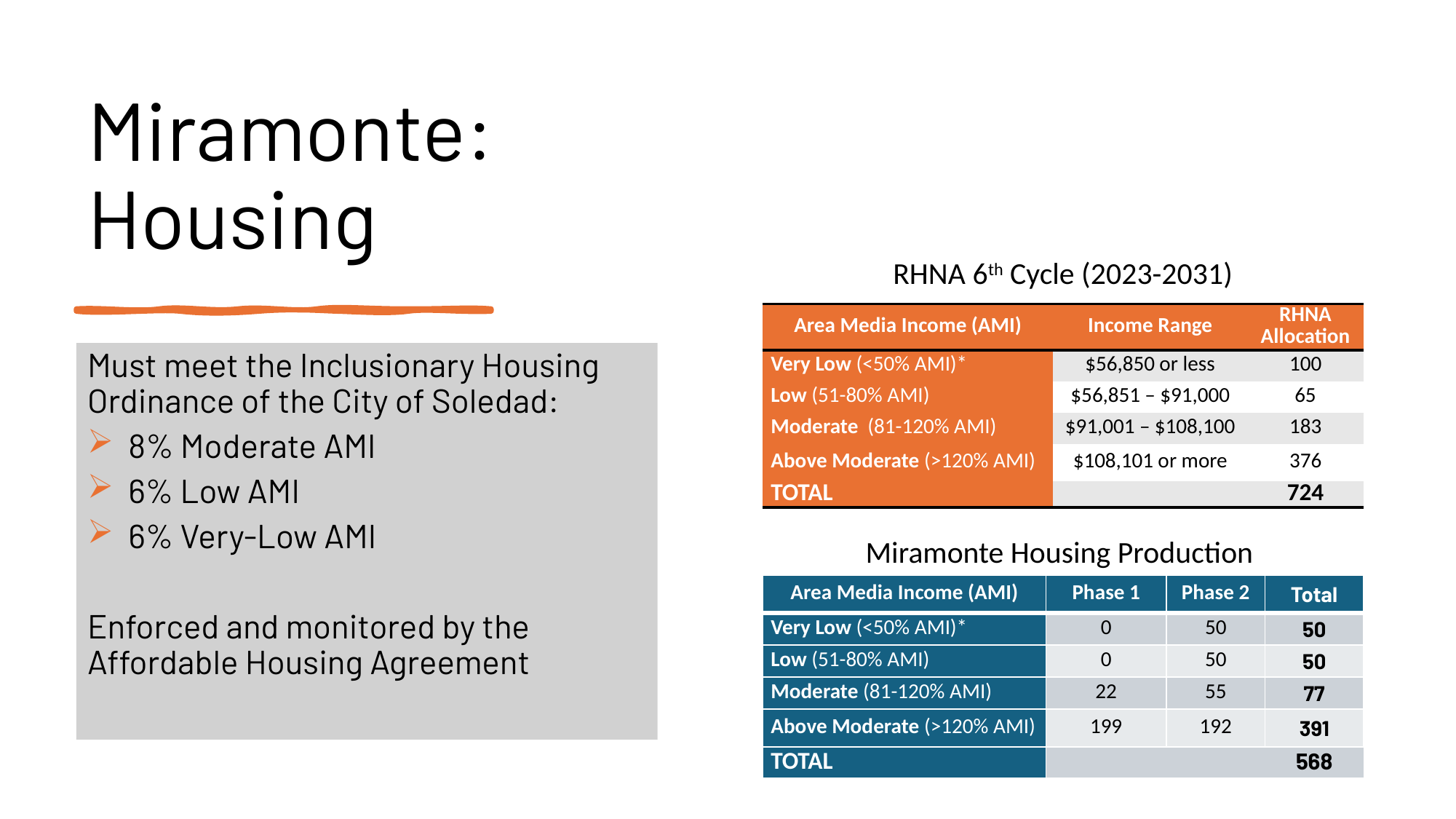

# Miramonte: Housing
RHNA 6th Cycle (2023-2031)
| Area Media Income (AMI) | Income Range | RHNA Allocation |
| --- | --- | --- |
| Very Low (<50% AMI)\* | $56,850 or less | 100 |
| Low (51-80% AMI) | $56,851 – $91,000 | 65 |
| Moderate (81-120% AMI) | $91,001 – $108,100 | 183 |
| Above Moderate (>120% AMI) | $108,101 or more | 376 |
| TOTAL |  | 724 |

Must meet the Inclusionary Housing Ordinance of the City of Soledad:
8% Moderate AMI
6% Low AMI
6% Very-Low AMI

Enforced and monitored by the Affordable Housing Agreement
Miramonte Housing Production
| Area Media Income (AMI) | Phase 1 | Phase 2 | Total |
| --- | --- | --- | --- |
| Very Low (<50% AMI)\* | 0 | 50 | 50 |
| Low (51-80% AMI) | 0 | 50 | 50 |
| Moderate (81-120% AMI) | 22 | 55 | 77 |
| Above Moderate (>120% AMI) | 199 | 192 | 391 |
| TOTAL |  |  | 568 |